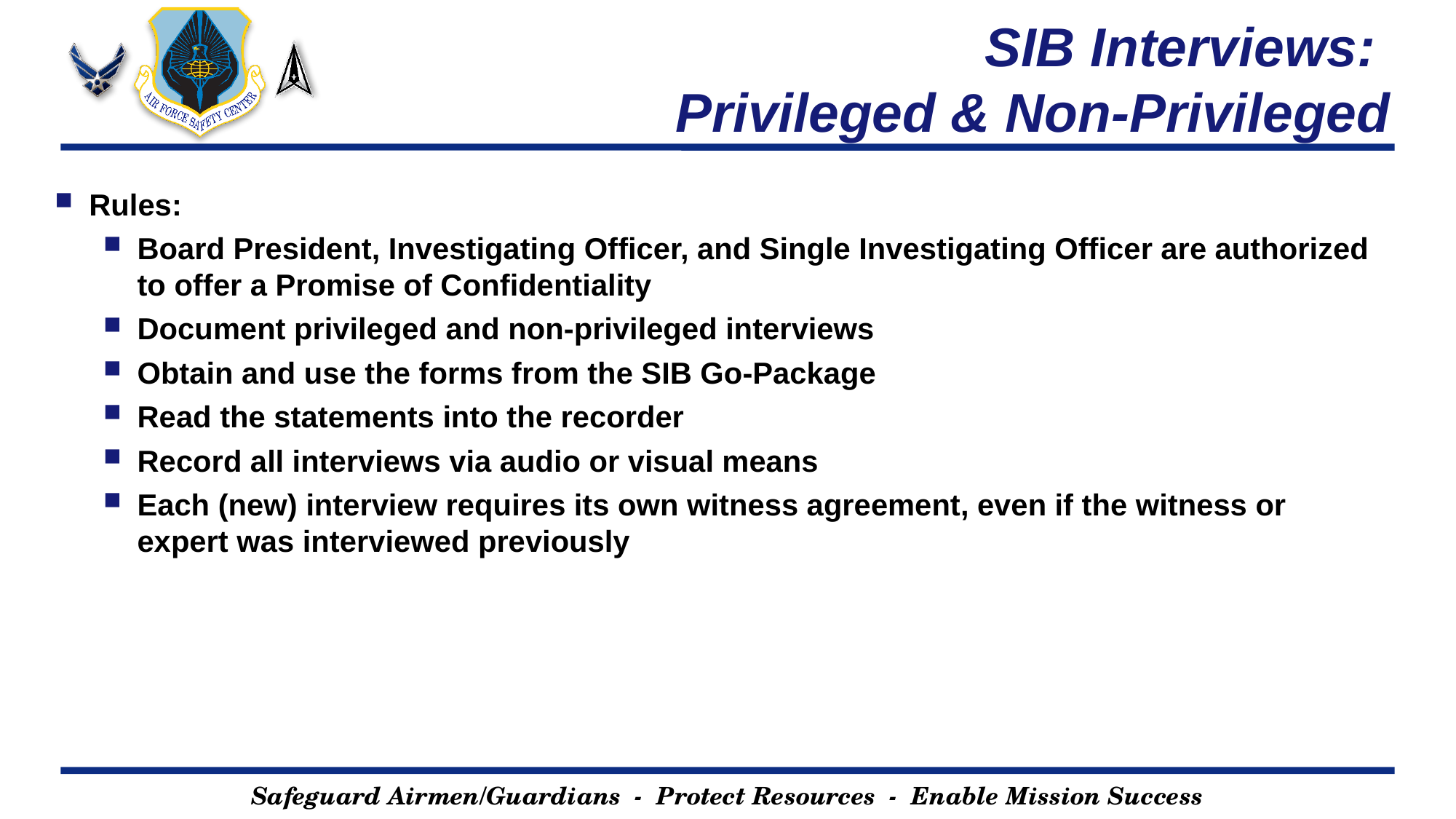

# SIB Interviews: Privileged & Non-Privileged
Rules:
Board President, Investigating Officer, and Single Investigating Officer are authorized to offer a Promise of Confidentiality
Document privileged and non-privileged interviews
Obtain and use the forms from the SIB Go-Package
Read the statements into the recorder
Record all interviews via audio or visual means
Each (new) interview requires its own witness agreement, even if the witness or expert was interviewed previously